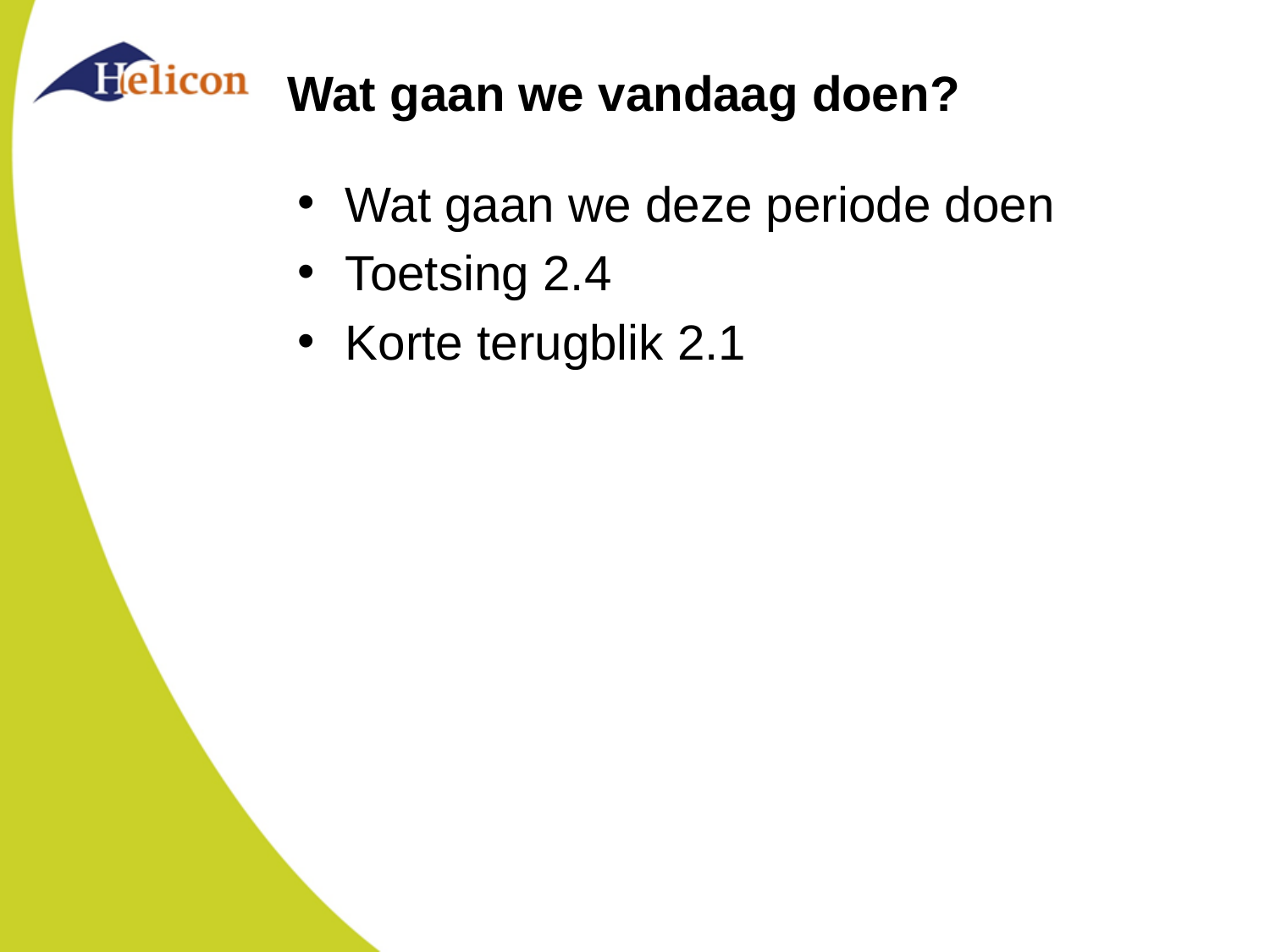

# Wat gaan we vandaag doen?
Wat gaan we deze periode doen
Toetsing 2.4
Korte terugblik 2.1